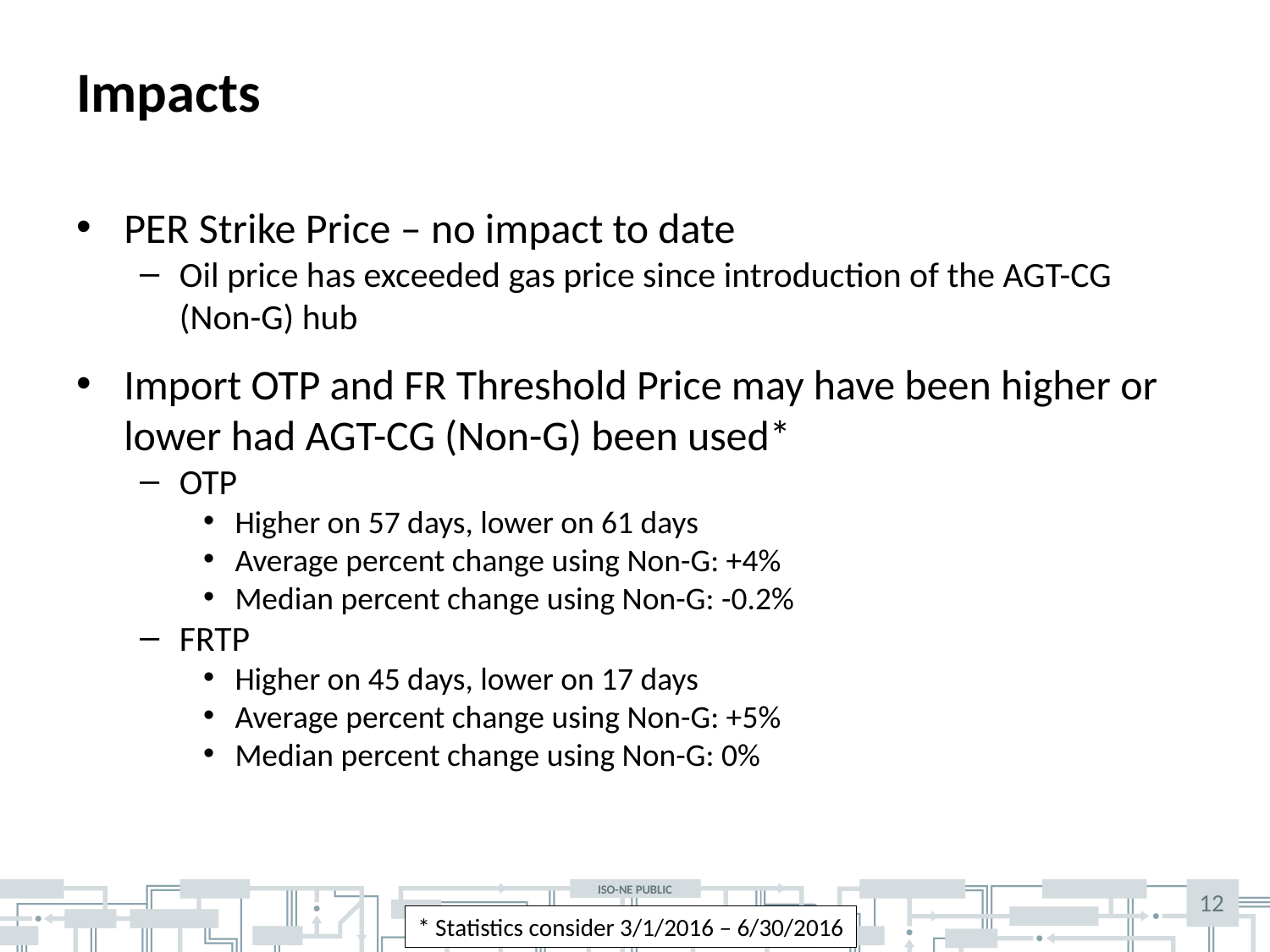

# Impacts
PER Strike Price – no impact to date
Oil price has exceeded gas price since introduction of the AGT-CG (Non-G) hub
Import OTP and FR Threshold Price may have been higher or lower had AGT-CG (Non-G) been used*
OTP
Higher on 57 days, lower on 61 days
Average percent change using Non-G: +4%
Median percent change using Non-G: -0.2%
FRTP
Higher on 45 days, lower on 17 days
Average percent change using Non-G: +5%
Median percent change using Non-G: 0%
12
* Statistics consider 3/1/2016 – 6/30/2016